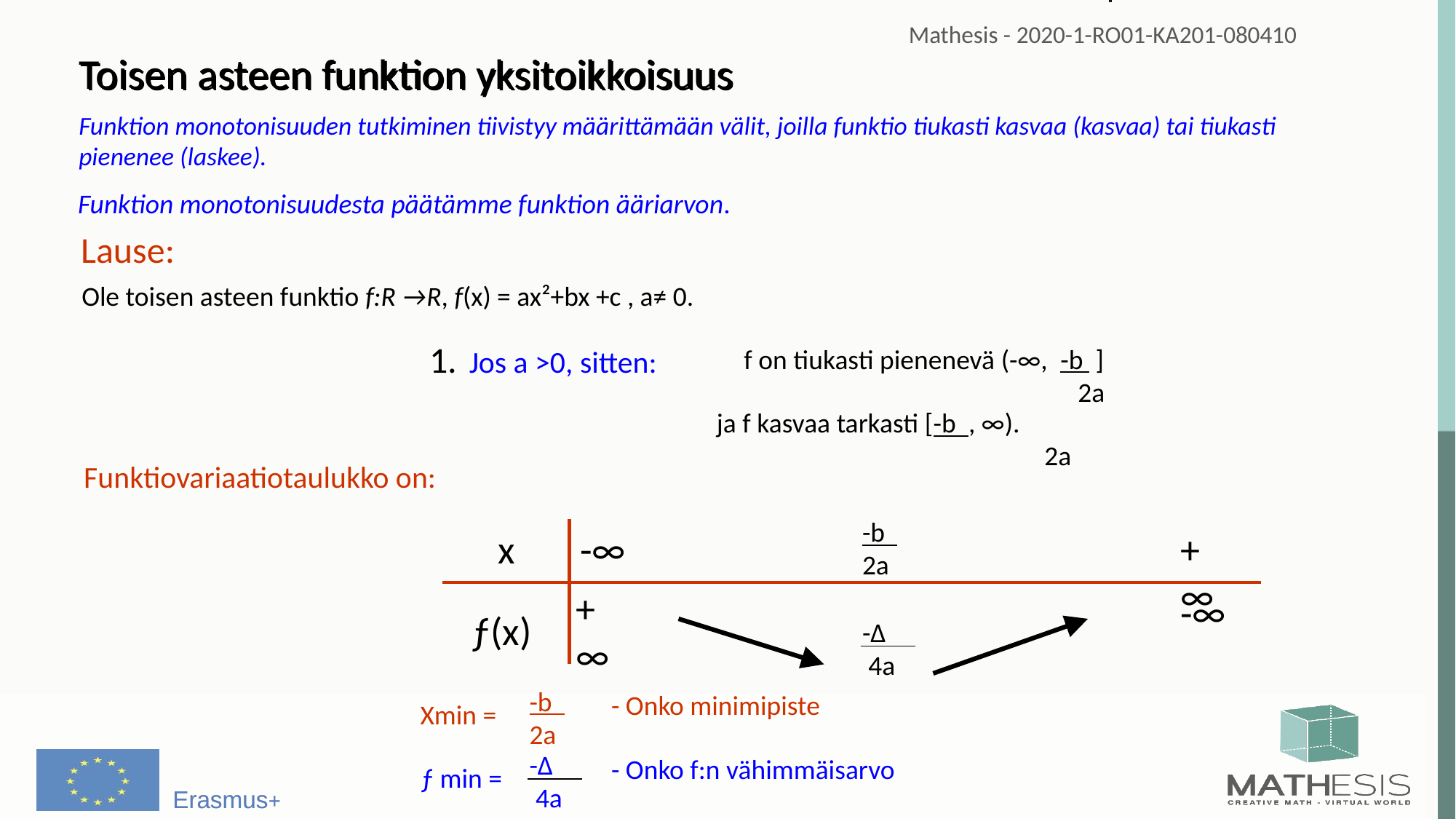

Toisen asteen funktion yksitoikkoisuus
Funktion monotonisuuden tutkiminen tiivistyy määrittämään välit, joilla funktio tiukasti kasvaa (kasvaa) tai tiukasti pienenee (laskee).
Funktion monotonisuudesta päätämme funktion ääriarvon.
Lause:
Ole toisen asteen funktio f:R →R, f(x) = ax²+bx +c , a≠ 0.
1.  Jos a >0, sitten:
f on tiukasti pienenevä (-∞,  -b  ]
                                                      2a
ja f kasvaa tarkasti [-b  , ∞).
                                                     2a
Funktiovariaatiotaulukko on:
-b  
2a
x
-∞
+∞
+∞
-∞
ƒ(x)
-Δ
 4a
-b  
2a
- Onko minimipiste
Xmin =
-Δ
 4a
- Onko f:n vähimmäisarvo
ƒ min =